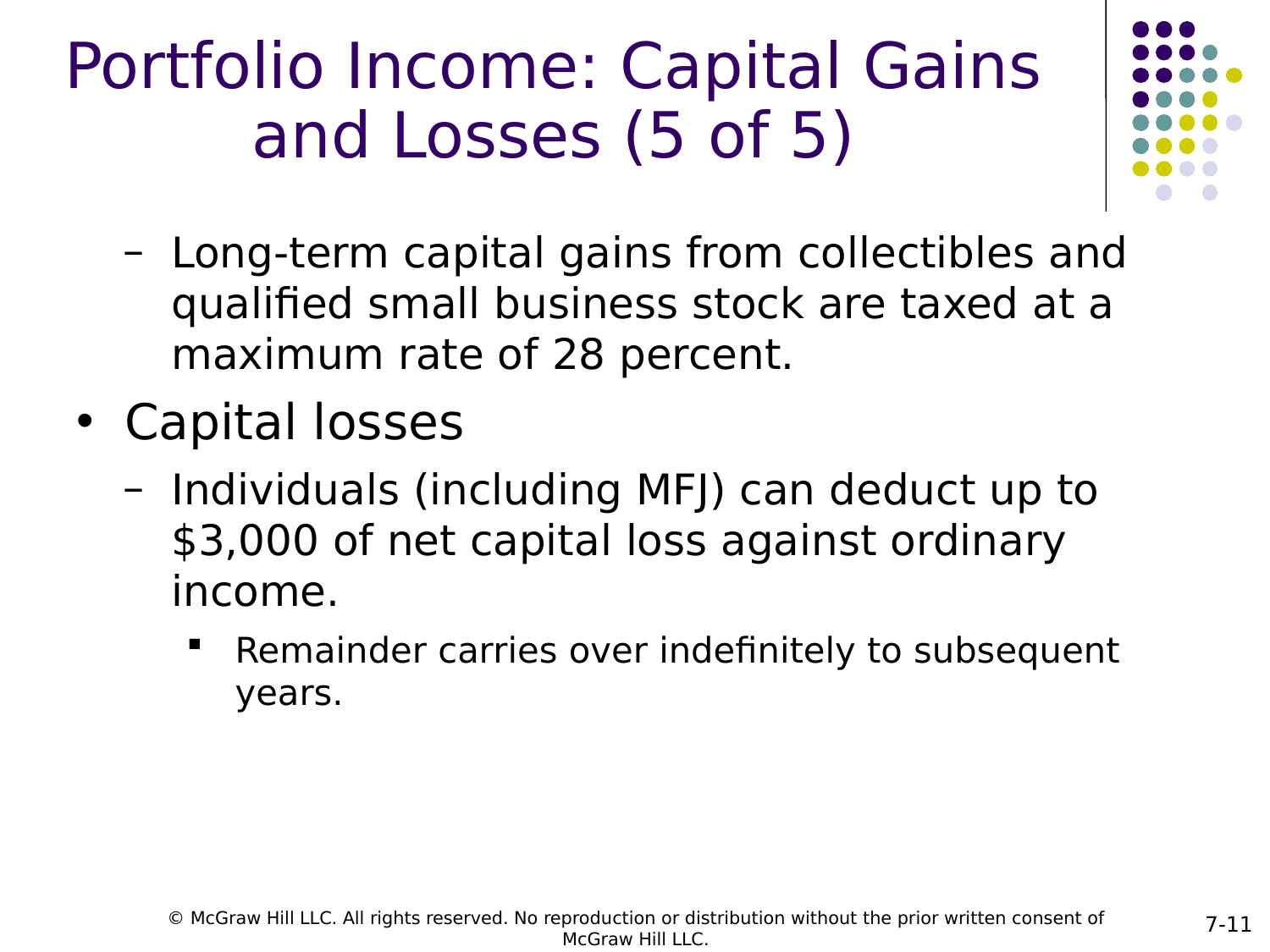

# Portfolio Income: Capital Gains and Losses (5 of 5)
Long-term capital gains from collectibles and qualified small business stock are taxed at a maximum rate of 28 percent.
Capital losses
Individuals (including MFJ) can deduct up to $3,000 of net capital loss against ordinary income.
Remainder carries over indefinitely to subsequent years.
7-11